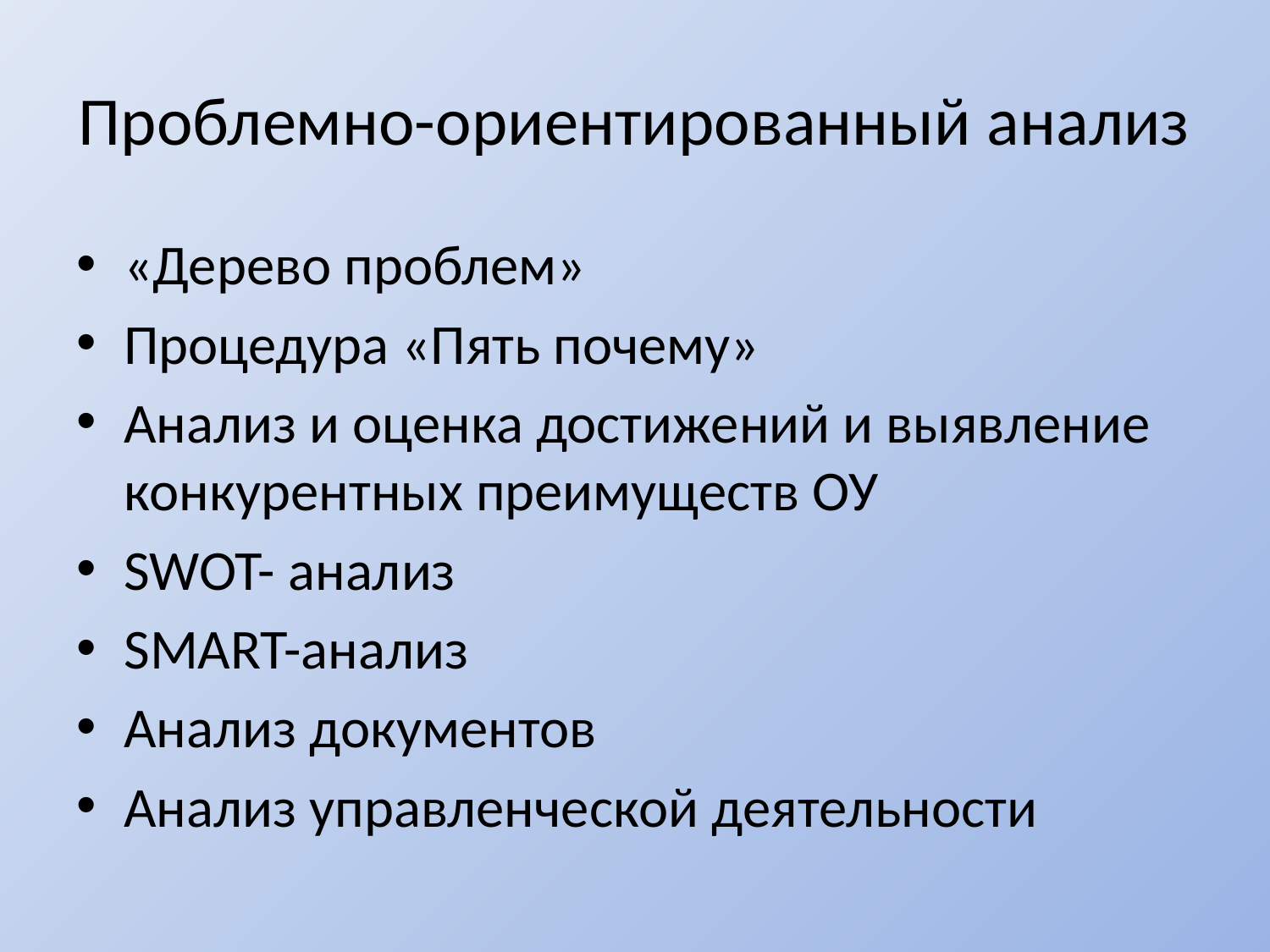

# Проблемно-ориентированный анализ
«Дерево проблем»
Процедура «Пять почему»
Анализ и оценка достижений и выявление конкурентных преимуществ ОУ
SWOT- анализ
SMART-анализ
Анализ документов
Анализ управленческой деятельности